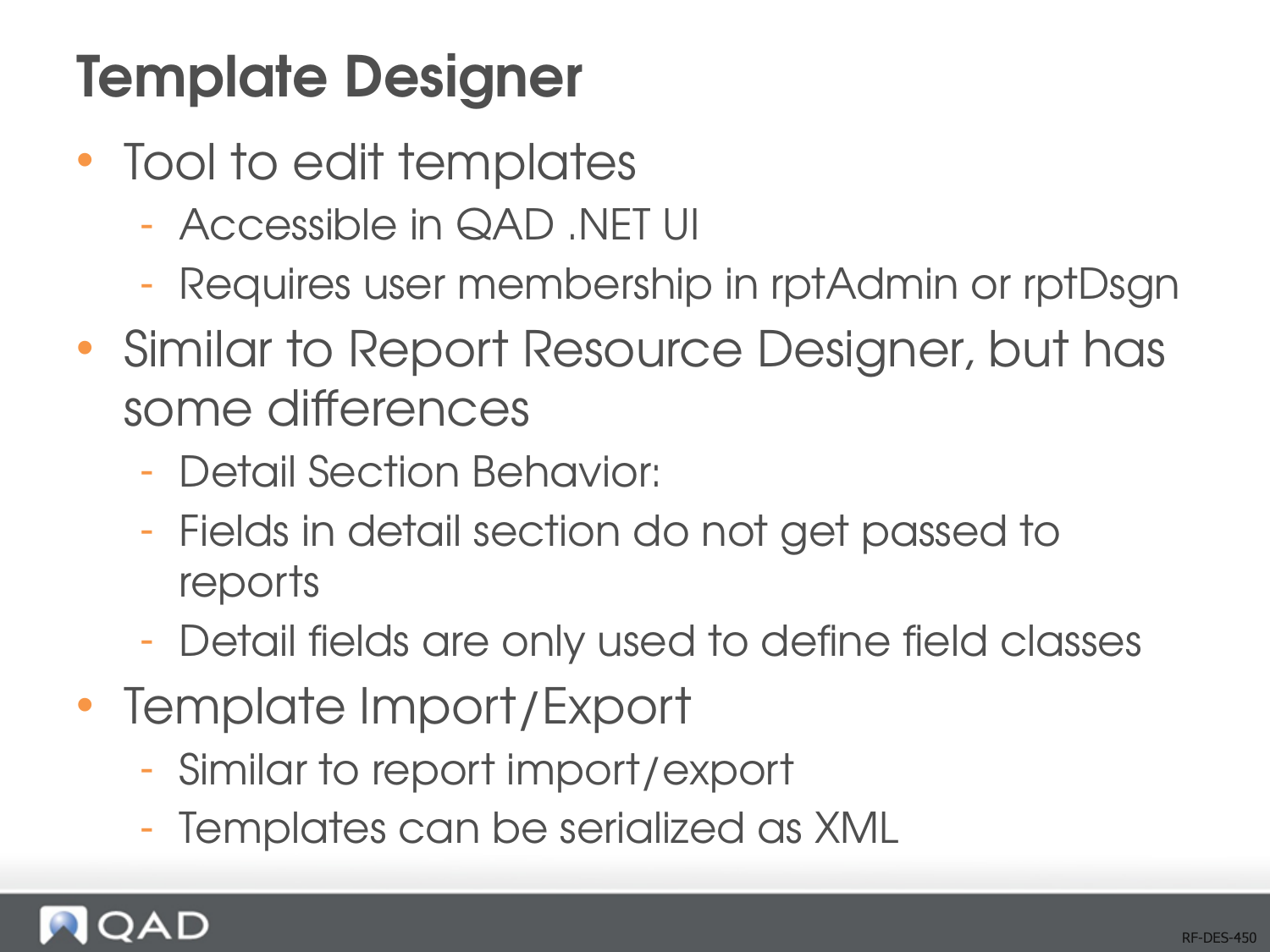

# Template Designer
Tool to edit templates
Accessible in QAD .NET UI
Requires user membership in rptAdmin or rptDsgn
Similar to Report Resource Designer, but has some differences
Detail Section Behavior:
Fields in detail section do not get passed to reports
Detail fields are only used to define field classes
Template Import/Export
Similar to report import/export
Templates can be serialized as XML
RF-DES-450